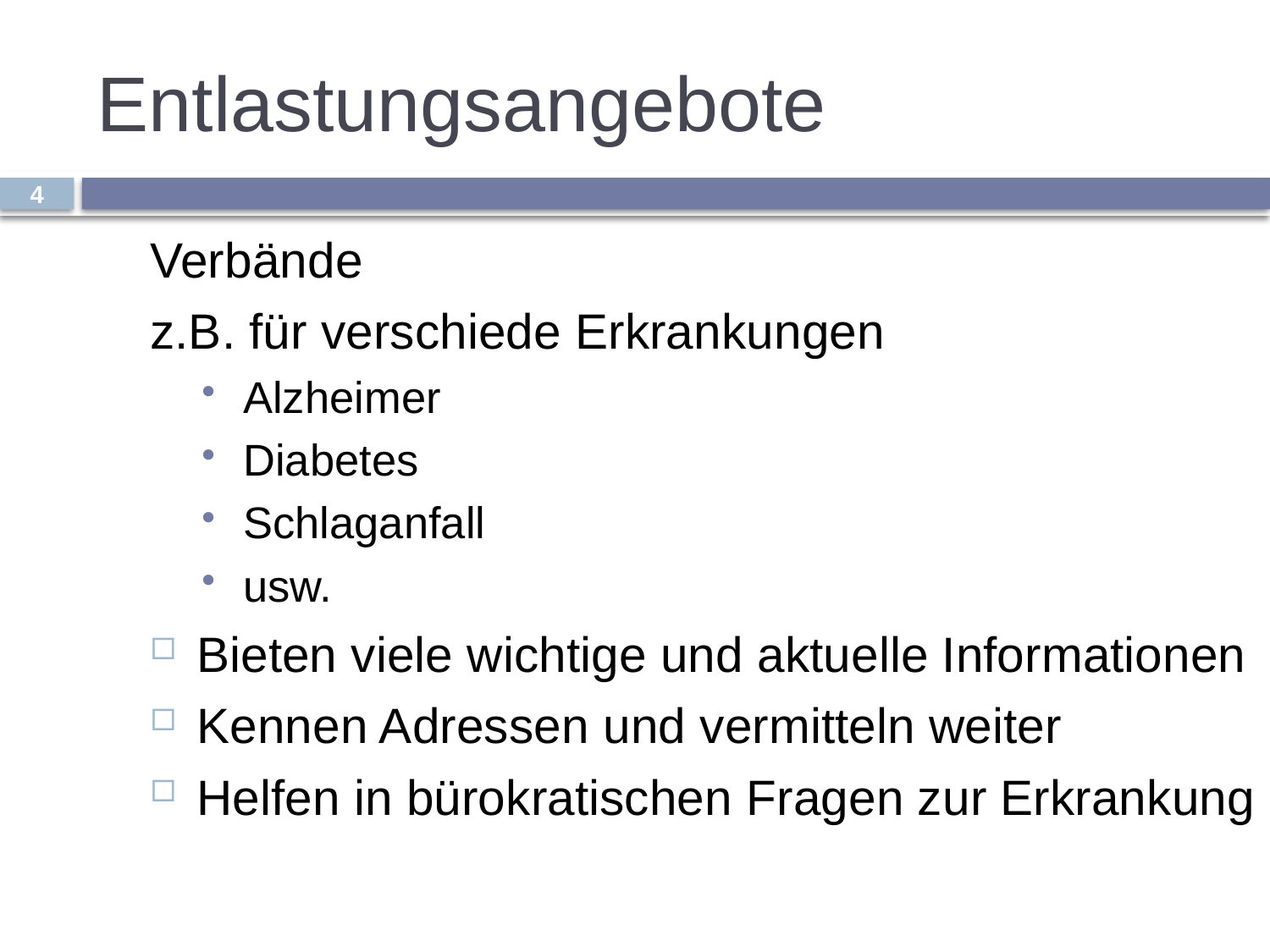

# Entlastungsangebote
4
Verbände
z.B. für verschiede Erkrankungen
Alzheimer
Diabetes
Schlaganfall
usw.
Bieten viele wichtige und aktuelle Informationen
Kennen Adressen und vermitteln weiter
Helfen in bürokratischen Fragen zur Erkrankung